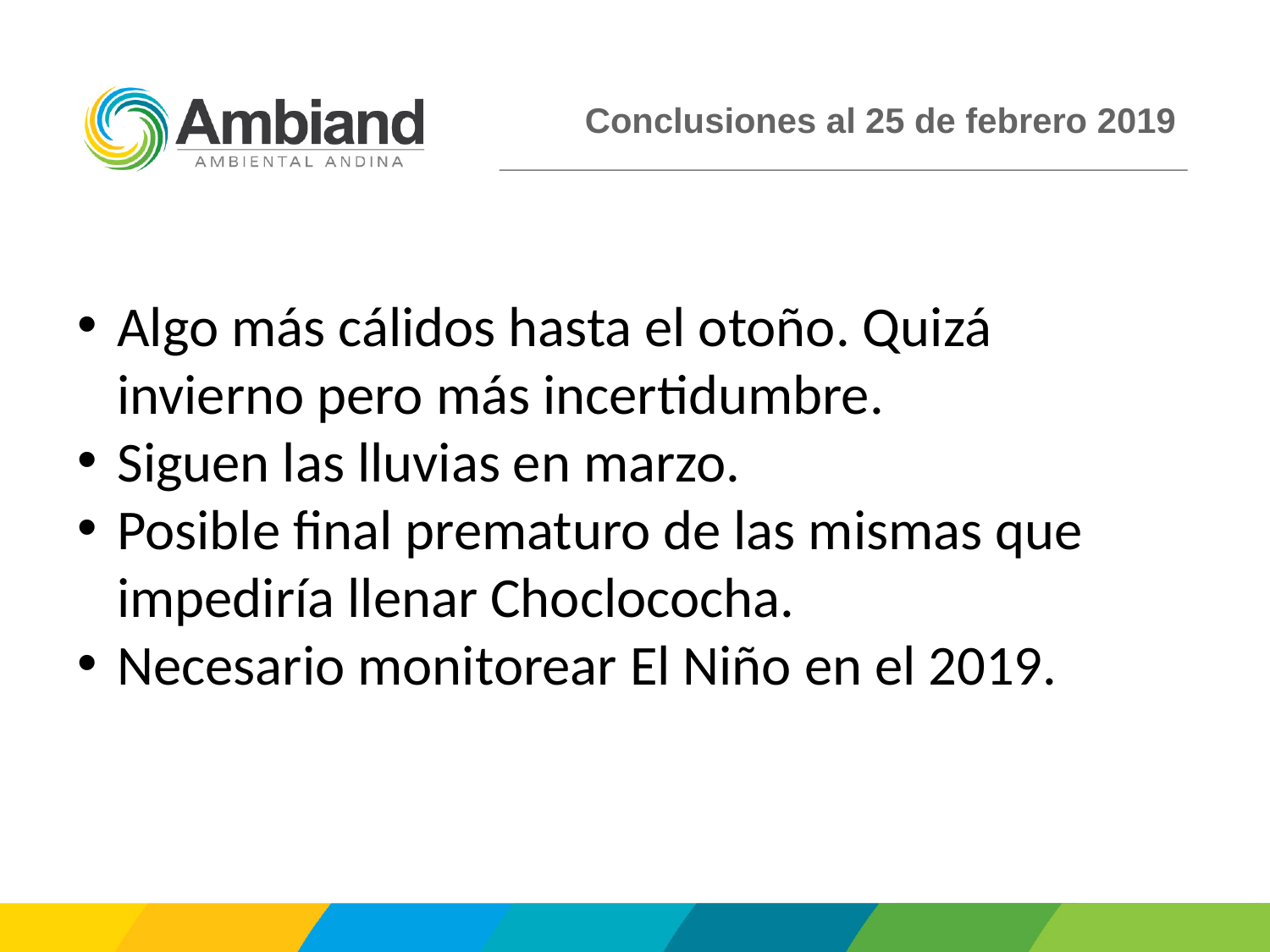

# Conclusiones al 25 de febrero 2019

Algo más cálidos hasta el otoño. Quizá invierno pero más incertidumbre.
Siguen las lluvias en marzo.
Posible final prematuro de las mismas que impediría llenar Choclococha.
Necesario monitorear El Niño en el 2019.